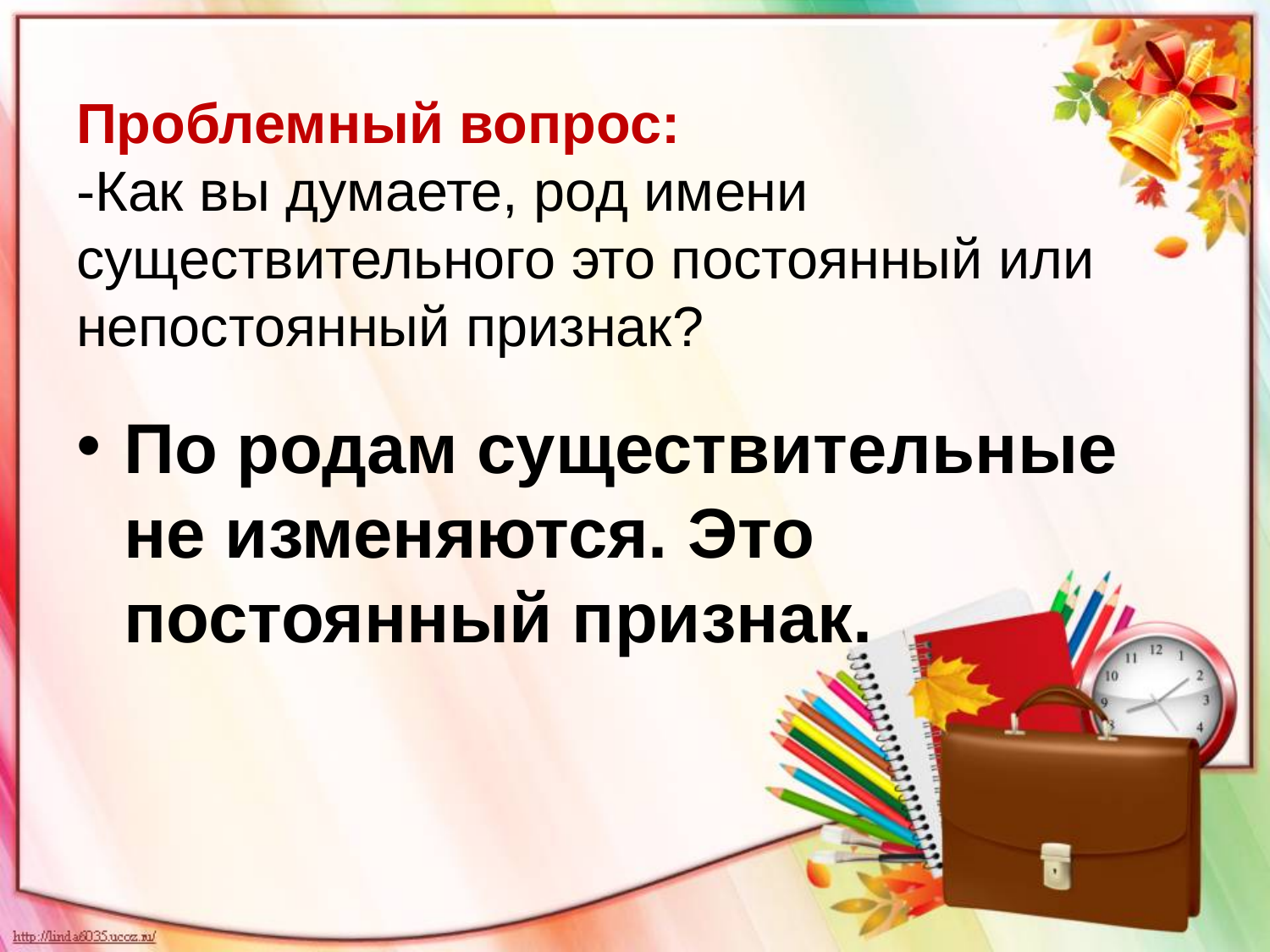

# Проблемный вопрос: -Как вы думаете, род имени существительного это постоянный или непостоянный признак?
По родам существительные не изменяются. Это постоянный признак.